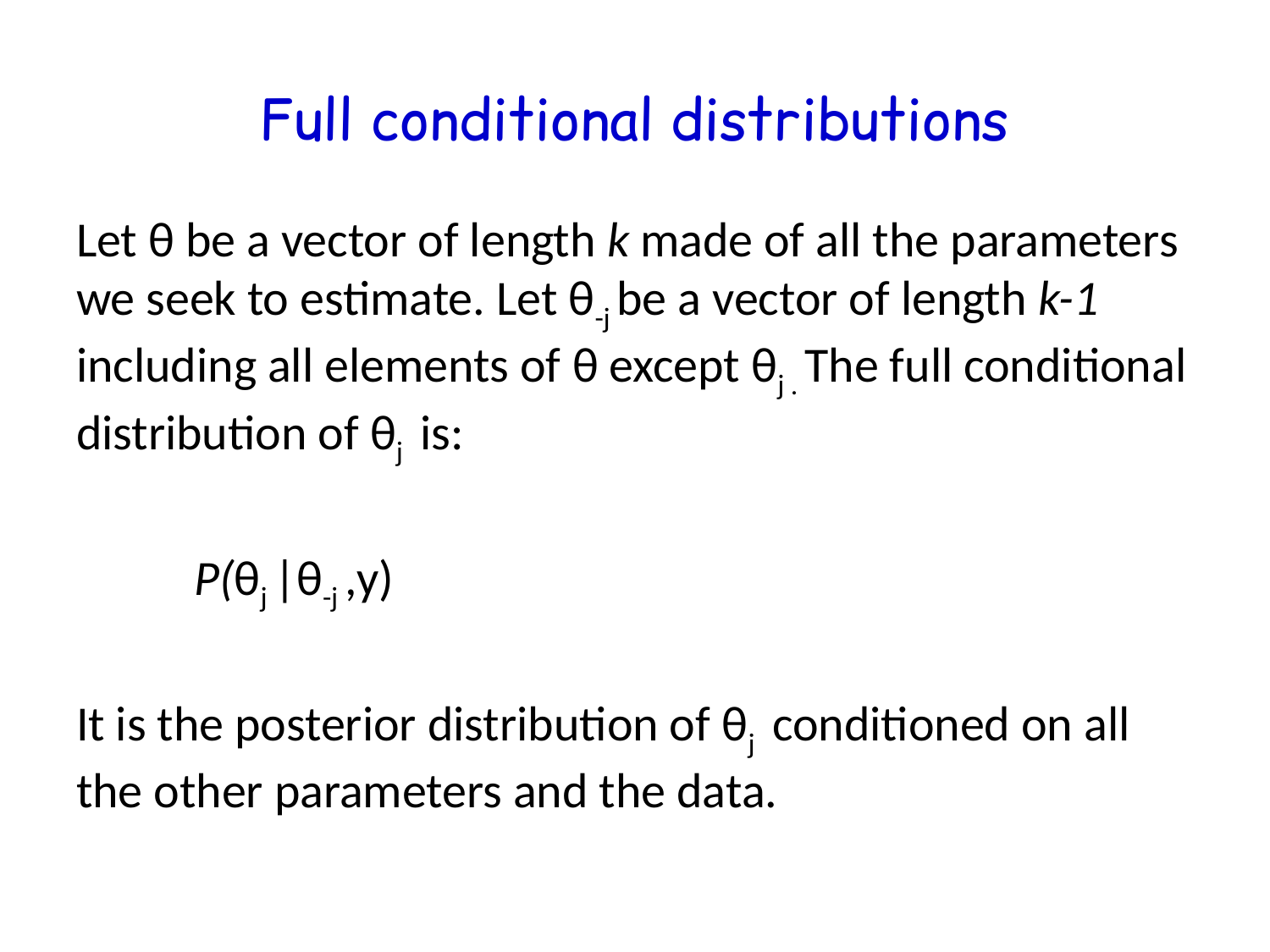

# Full conditional distributions
Let θ be a vector of length k made of all the parameters we seek to estimate. Let θ-j be a vector of length k-1 including all elements of θ except θj . The full conditional distribution of θj  is:

		P(θj |θ-j ,y)

It is the posterior distribution of θj  conditioned on all the other parameters and the data.